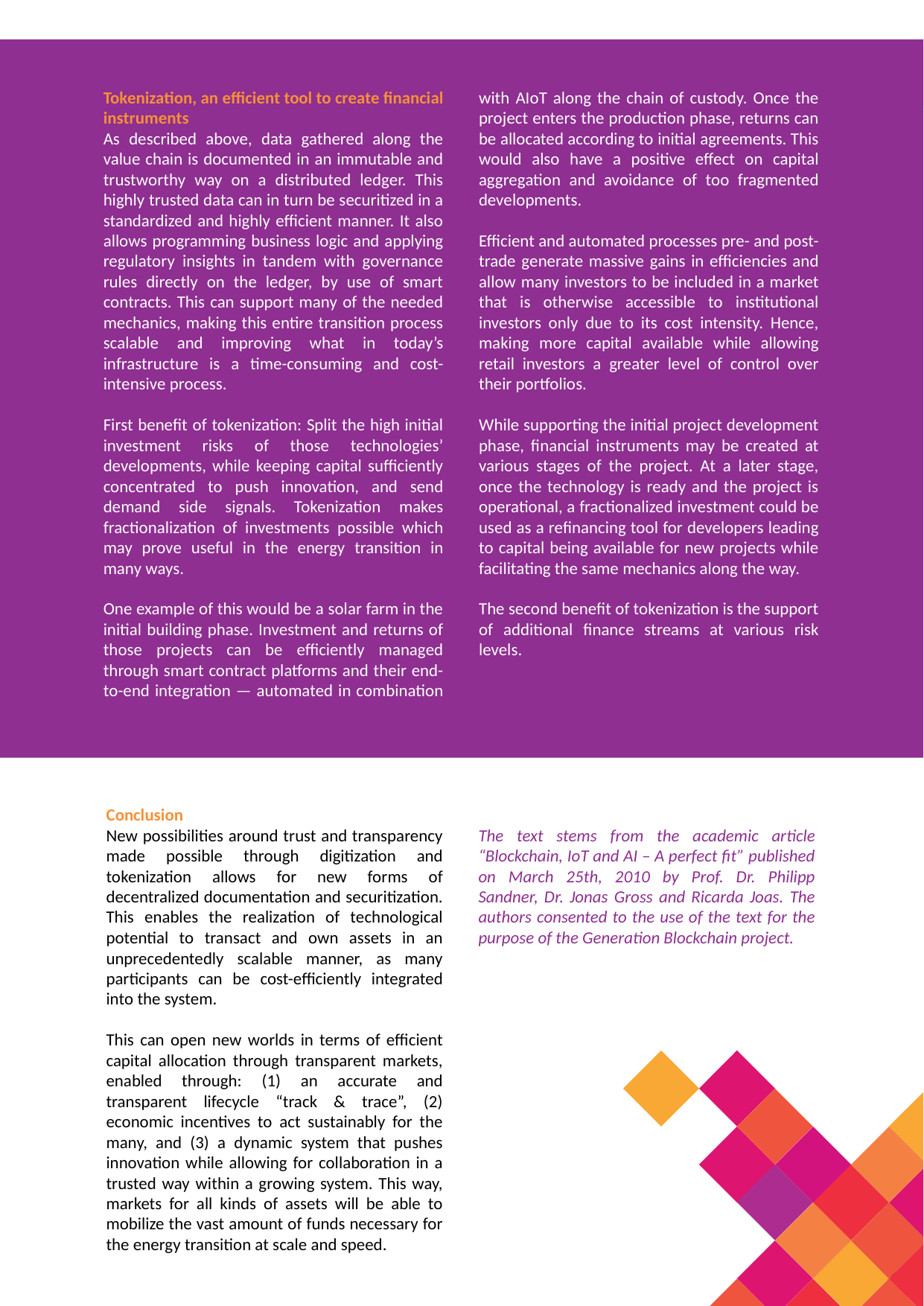

Tokenization, an efficient tool to create financial instruments
As described above, data gathered along the value chain is documented in an immutable and trustworthy way on a distributed ledger. This highly trusted data can in turn be securitized in a standardized and highly efficient manner. It also allows programming business logic and applying regulatory insights in tandem with governance rules directly on the ledger, by use of smart contracts. This can support many of the needed mechanics, making this entire transition process scalable and improving what in today’s infrastructure is a time-consuming and cost-intensive process.

First benefit of tokenization: Split the high initial investment risks of those technologies’ developments, while keeping capital sufficiently concentrated to push innovation, and send demand side signals. Tokenization makes fractionalization of investments possible which may prove useful in the energy transition in many ways.

One example of this would be a solar farm in the initial building phase. Investment and returns of those projects can be efficiently managed through smart contract platforms and their end-to-end integration — automated in combination with AIoT along the chain of custody. Once the project enters the production phase, returns can be allocated according to initial agreements. This would also have a positive effect on capital aggregation and avoidance of too fragmented developments.

Efficient and automated processes pre- and post-trade generate massive gains in efficiencies and allow many investors to be included in a market that is otherwise accessible to institutional investors only due to its cost intensity. Hence, making more capital available while allowing retail investors a greater level of control over their portfolios.

While supporting the initial project development phase, financial instruments may be created at various stages of the project. At a later stage, once the technology is ready and the project is operational, a fractionalized investment could be used as a refinancing tool for developers leading to capital being available for new projects while facilitating the same mechanics along the way.

The second benefit of tokenization is the support of additional finance streams at various risk levels.

Conclusion
New possibilities around trust and transparency made possible through digitization and tokenization allows for new forms of decentralized documentation and securitization. This enables the realization of technological potential to transact and own assets in an unprecedentedly scalable manner, as many participants can be cost-efficiently integrated into the system.

This can open new worlds in terms of efficient capital allocation through transparent markets, enabled through: (1) an accurate and transparent lifecycle “track & trace”, (2) economic incentives to act sustainably for the many, and (3) a dynamic system that pushes innovation while allowing for collaboration in a trusted way within a growing system. This way, markets for all kinds of assets will be able to mobilize the vast amount of funds necessary for the energy transition at scale and speed.

The text stems from the academic article “Blockchain, IoT and AI – A perfect fit” published on March 25th, 2010 by Prof. Dr. Philipp Sandner, Dr. Jonas Gross and Ricarda Joas. The authors consented to the use of the text for the purpose of the Generation Blockchain project.

148